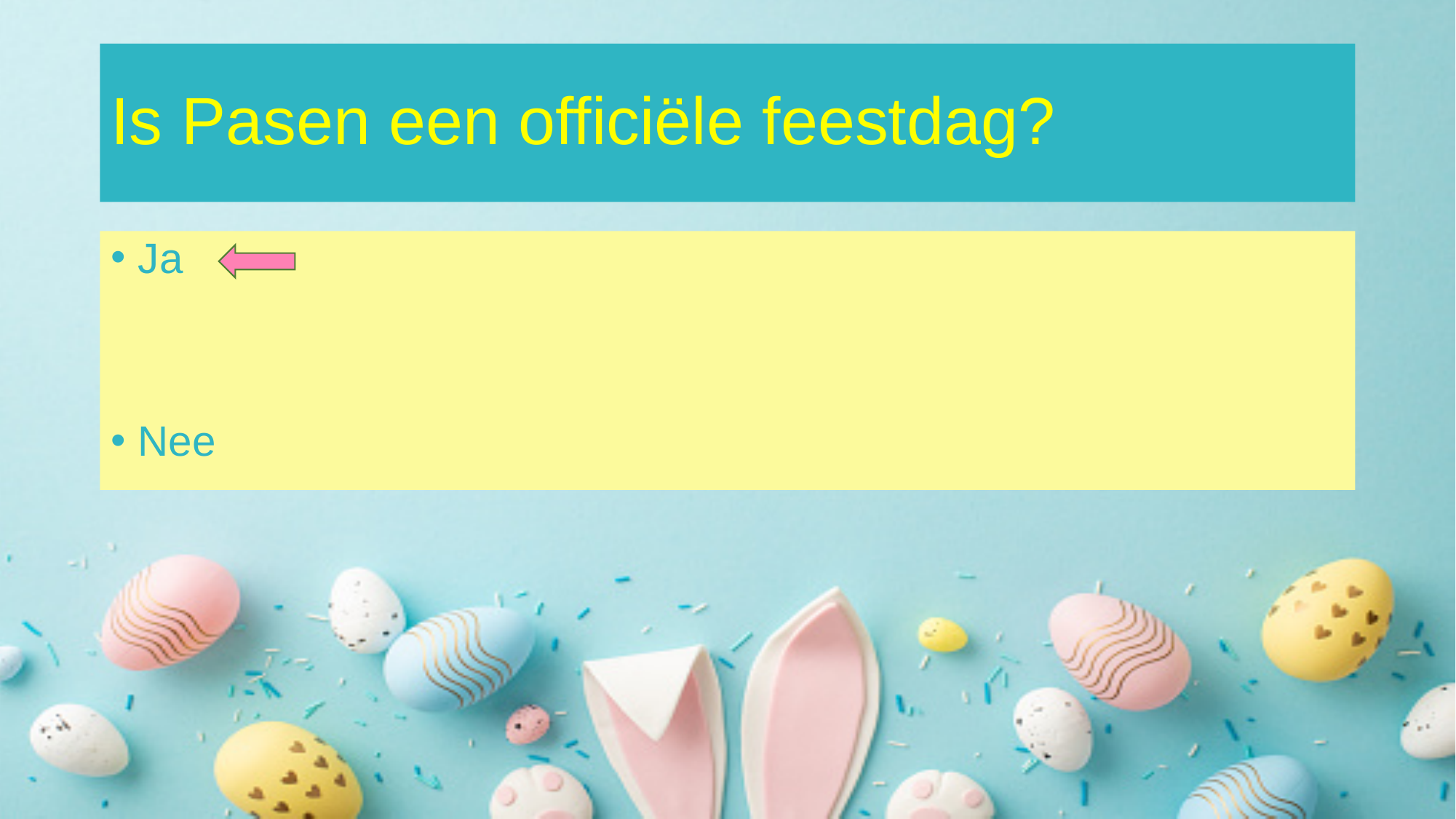

# Is Pasen een officiële feestdag?

Ja

Nee